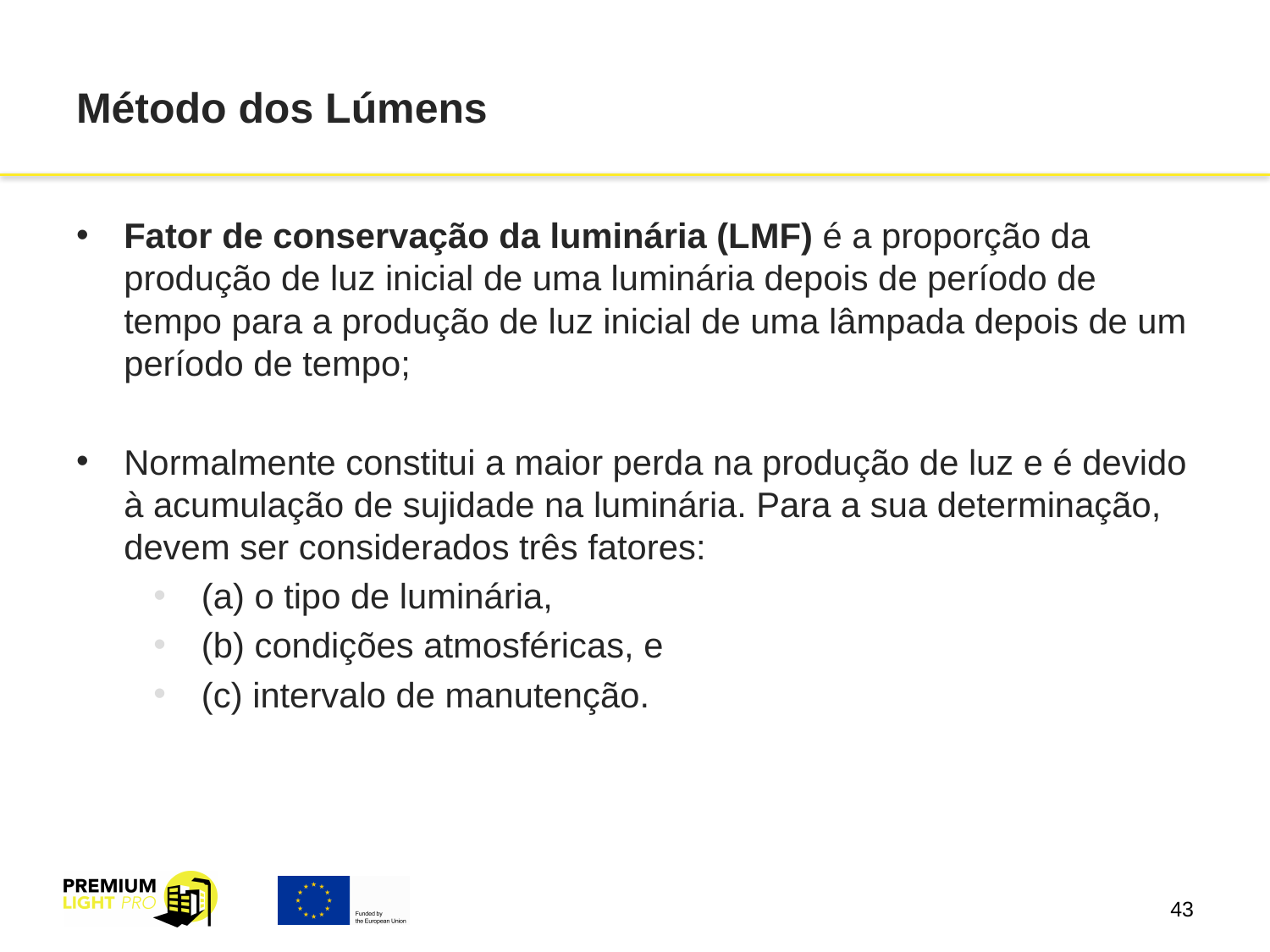

# Método dos Lúmens
Fator de conservação da luminária (LMF) é a proporção da produção de luz inicial de uma luminária depois de período de tempo para a produção de luz inicial de uma lâmpada depois de um período de tempo;

Normalmente constitui a maior perda na produção de luz e é devido à acumulação de sujidade na luminária. Para a sua determinação, devem ser considerados três fatores:
(a) o tipo de luminária,
(b) condições atmosféricas, e
(c) intervalo de manutenção.